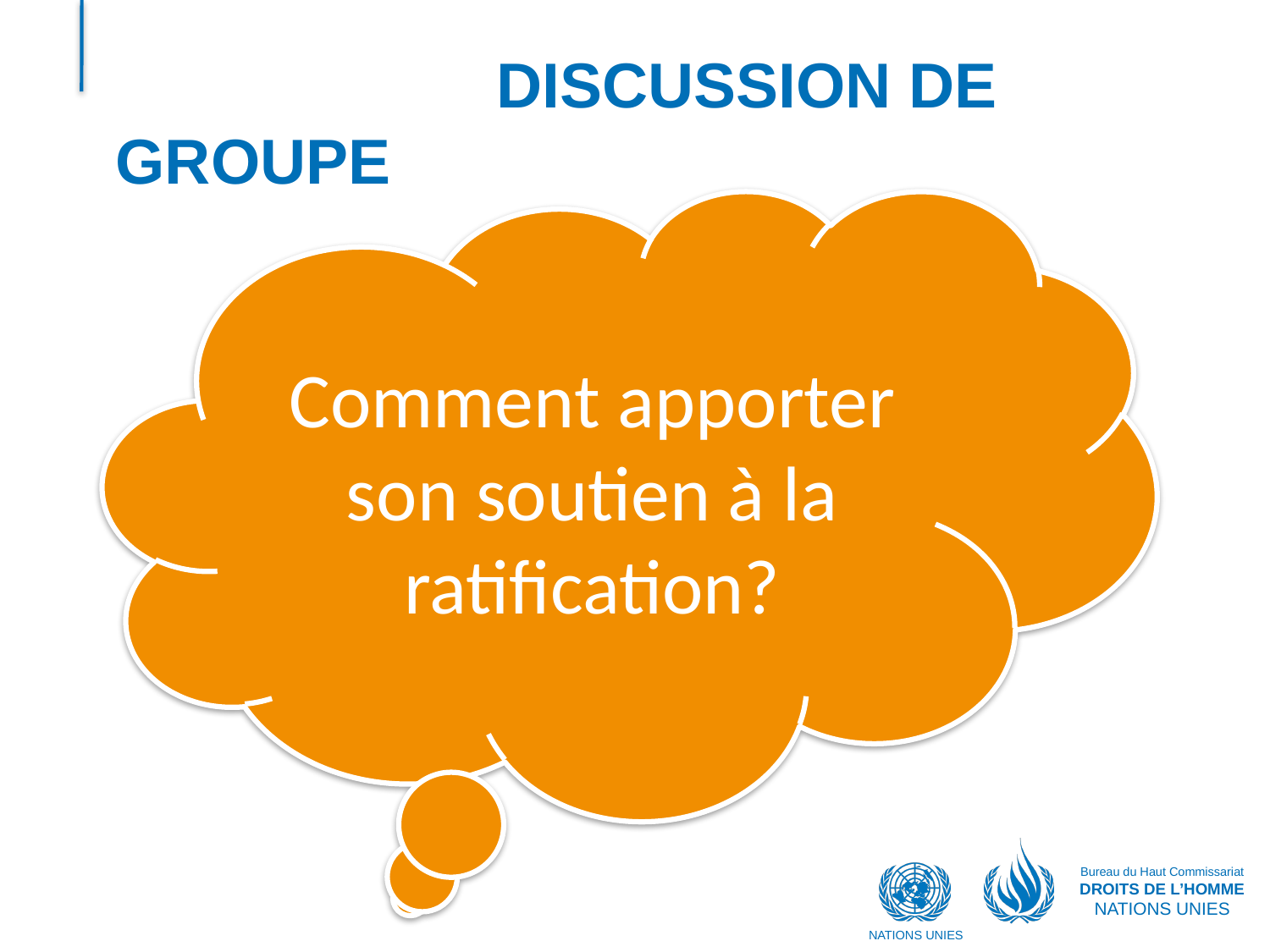

# DISCUSSION DE GROUPE
Comment apporter son soutien à la ratification?

Bureau du Haut Commissariat
DROITS DE L’HOMME
NATIONS UNIES
NATIONS UNIES